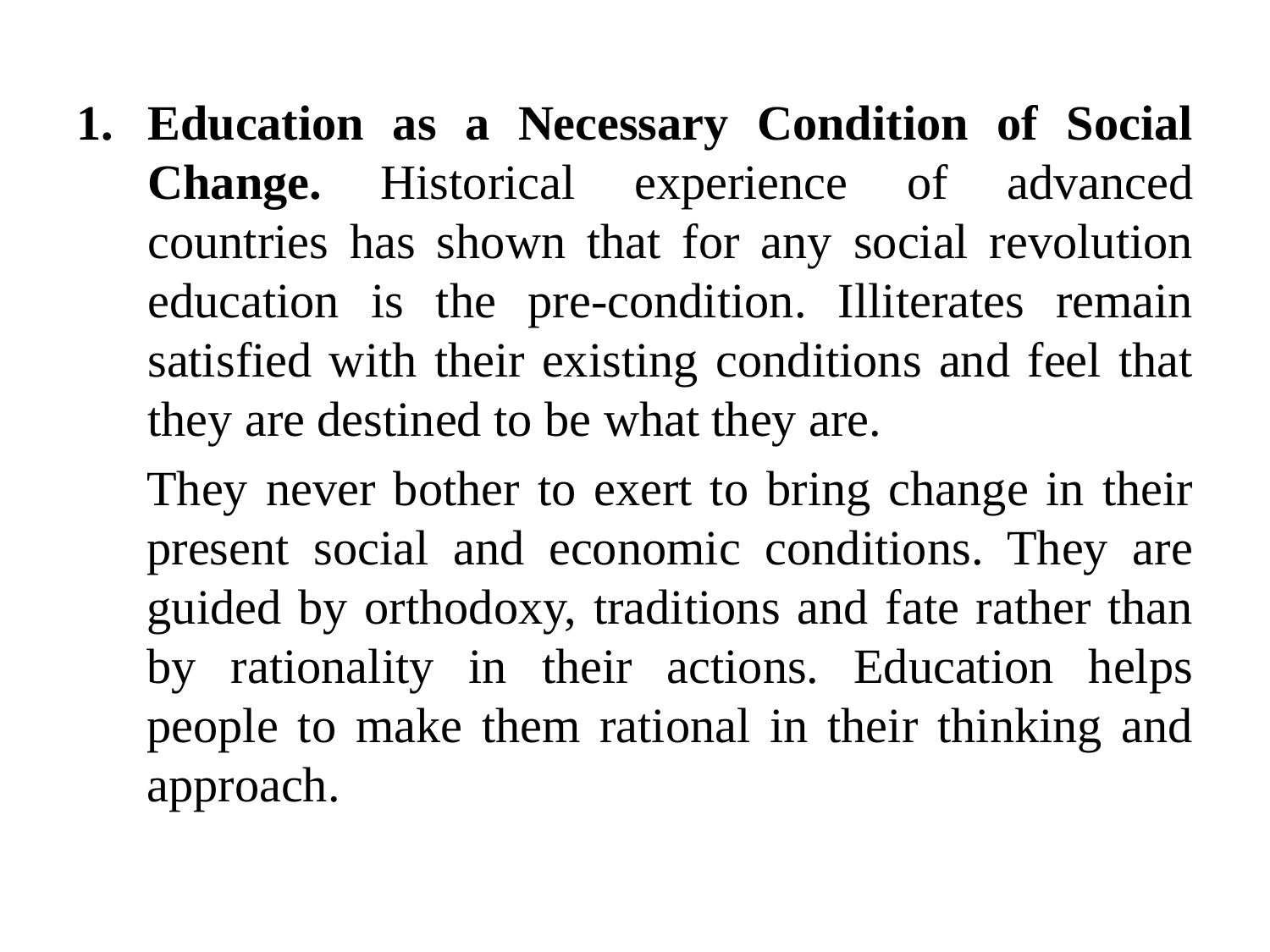

Education as a Necessary Condition of Social Change. Historical experience of advanced countries has shown that for any social revolution education is the pre-condition. Illiterates remain satisfied with their existing conditions and feel that they are destined to be what they are.
	They never bother to exert to bring change in their present social and economic conditions. They are guided by orthodoxy, traditions and fate rather than by rationality in their actions. Education helps people to make them rational in their thinking and approach.